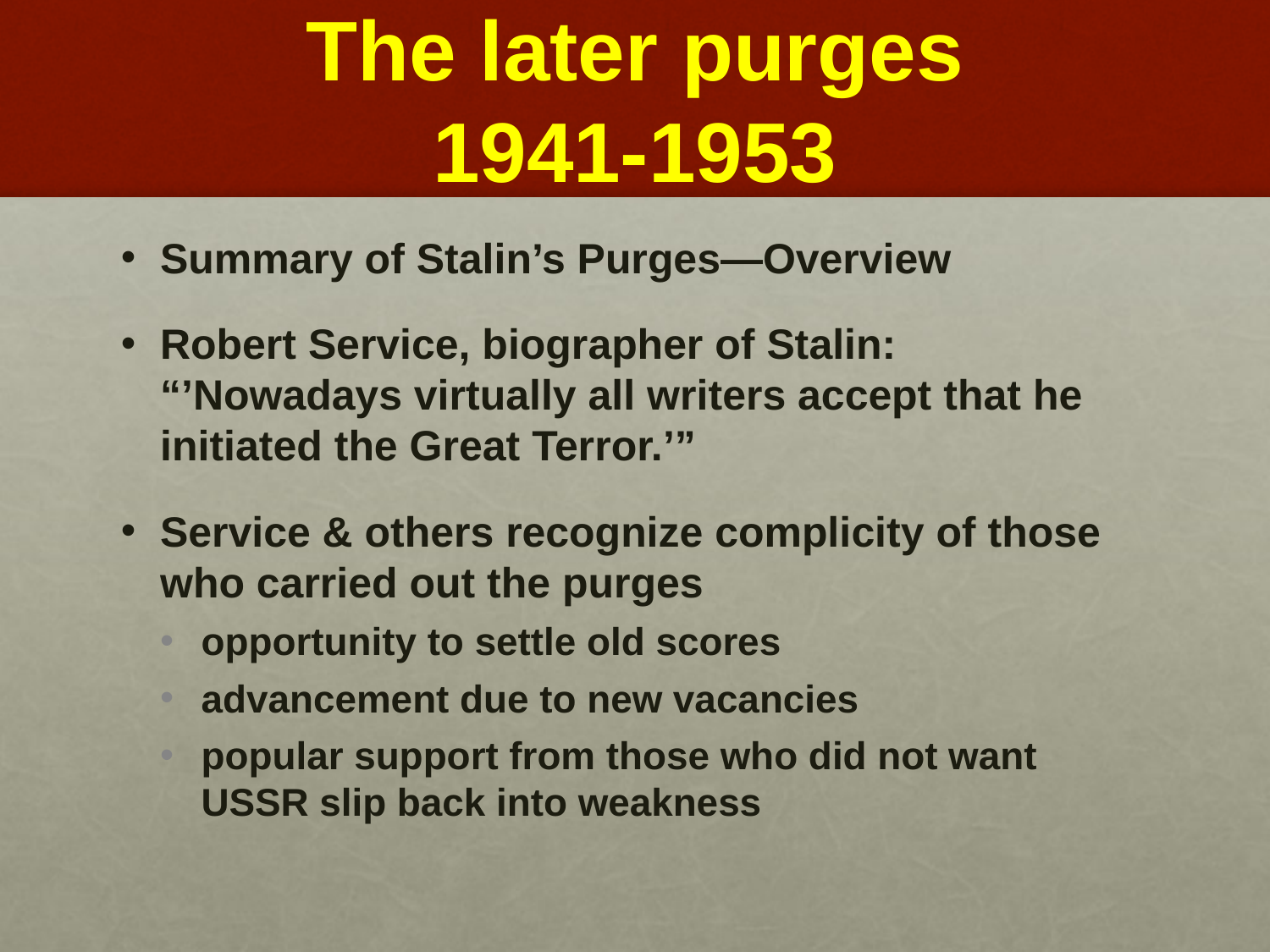

# The later purges 1941-1953
Summary of Stalin’s Purges—Overview
Robert Service, biographer of Stalin: “’Nowadays virtually all writers accept that he initiated the Great Terror.’”
Service & others recognize complicity of those who carried out the purges
opportunity to settle old scores
advancement due to new vacancies
popular support from those who did not want USSR slip back into weakness